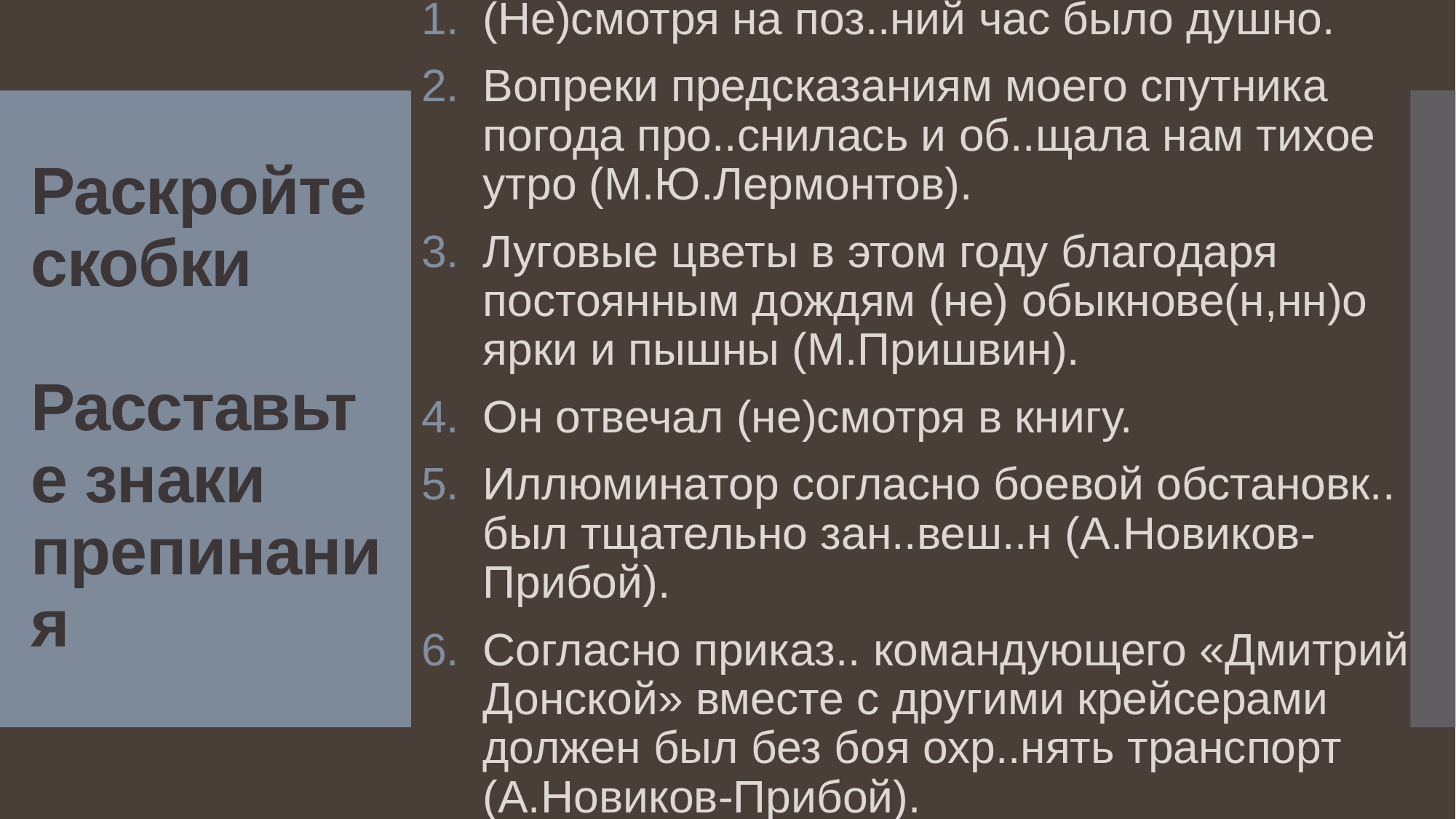

(Не)смотря на поз..ний час было душно.
Вопреки предсказаниям моего спутника погода про..снилась и об..щала нам тихое утро (М.Ю.Лермонтов).
Луговые цветы в этом году благодаря постоянным дождям (не) обыкнове(н,нн)о ярки и пышны (М.Пришвин).
Он отвечал (не)смотря в книгу.
Иллюминатор согласно боевой обстановк.. был тщательно зан..веш..н (А.Новиков-Прибой).
Согласно приказ.. командующего «Дмитрий Донской» вместе с другими крейсерами должен был без боя охр..нять транспорт (А.Новиков-Прибой).
# Раскройте скобки Расставьте знаки препинания